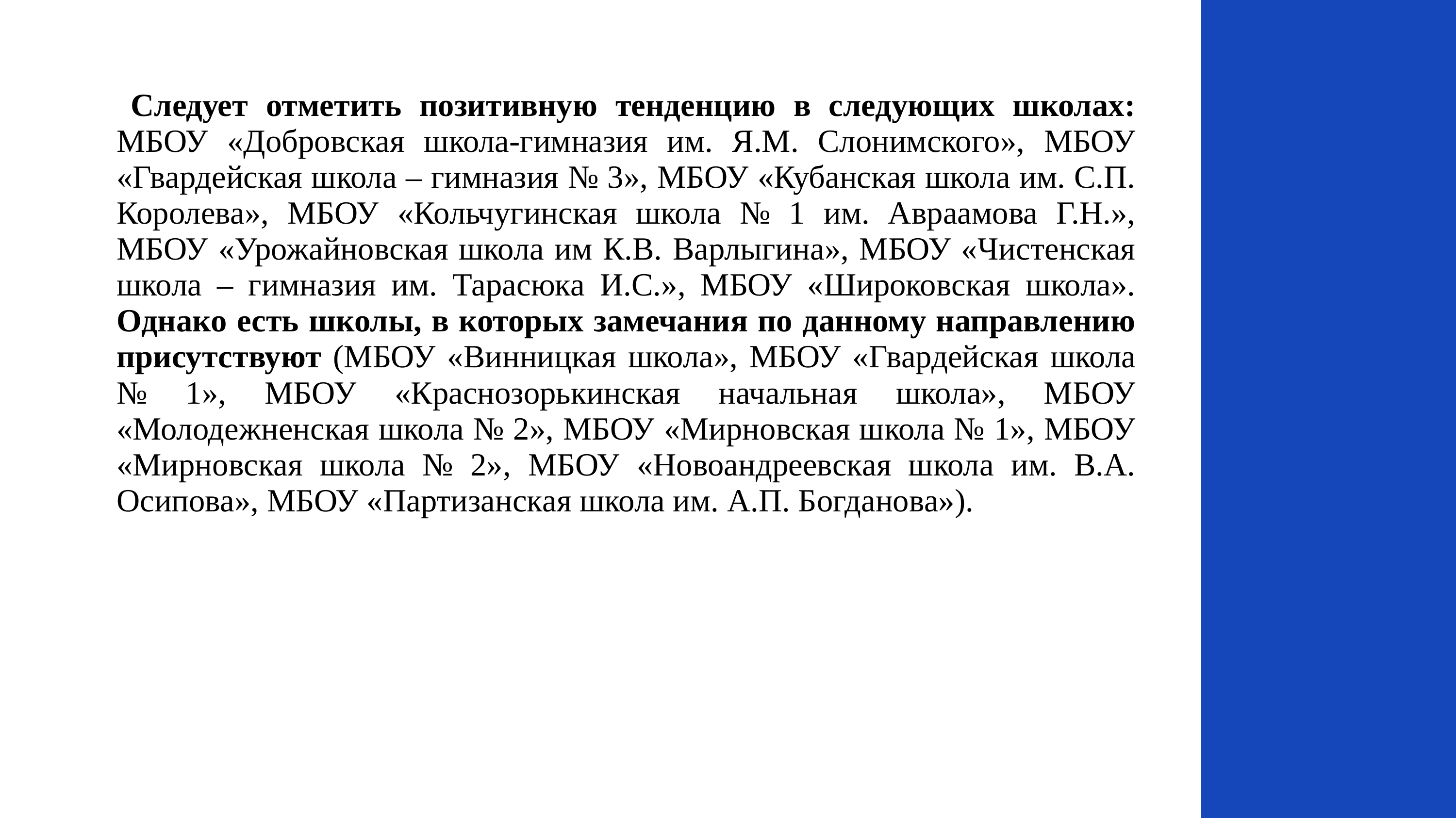

|  | Следует отметить позитивную тенденцию в следующих школах: МБОУ «Добровская школа-гимназия им. Я.М. Слонимского», МБОУ «Гвардейская школа – гимназия № 3», МБОУ «Кубанская школа им. С.П. Королева», МБОУ «Кольчугинская школа № 1 им. Авраамова Г.Н.», МБОУ «Урожайновская школа им К.В. Варлыгина», МБОУ «Чистенская школа – гимназия им. Тарасюка И.С.», МБОУ «Широковская школа». Однако есть школы, в которых замечания по данному направлению присутствуют (МБОУ «Винницкая школа», МБОУ «Гвардейская школа № 1», МБОУ «Краснозорькинская начальная школа», МБОУ «Молодежненская школа № 2», МБОУ «Мирновская школа № 1», МБОУ «Мирновская школа № 2», МБОУ «Новоандреевская школа им. В.А. Осипова», МБОУ «Партизанская школа им. А.П. Богданова»). |
| --- | --- |
|  |  |